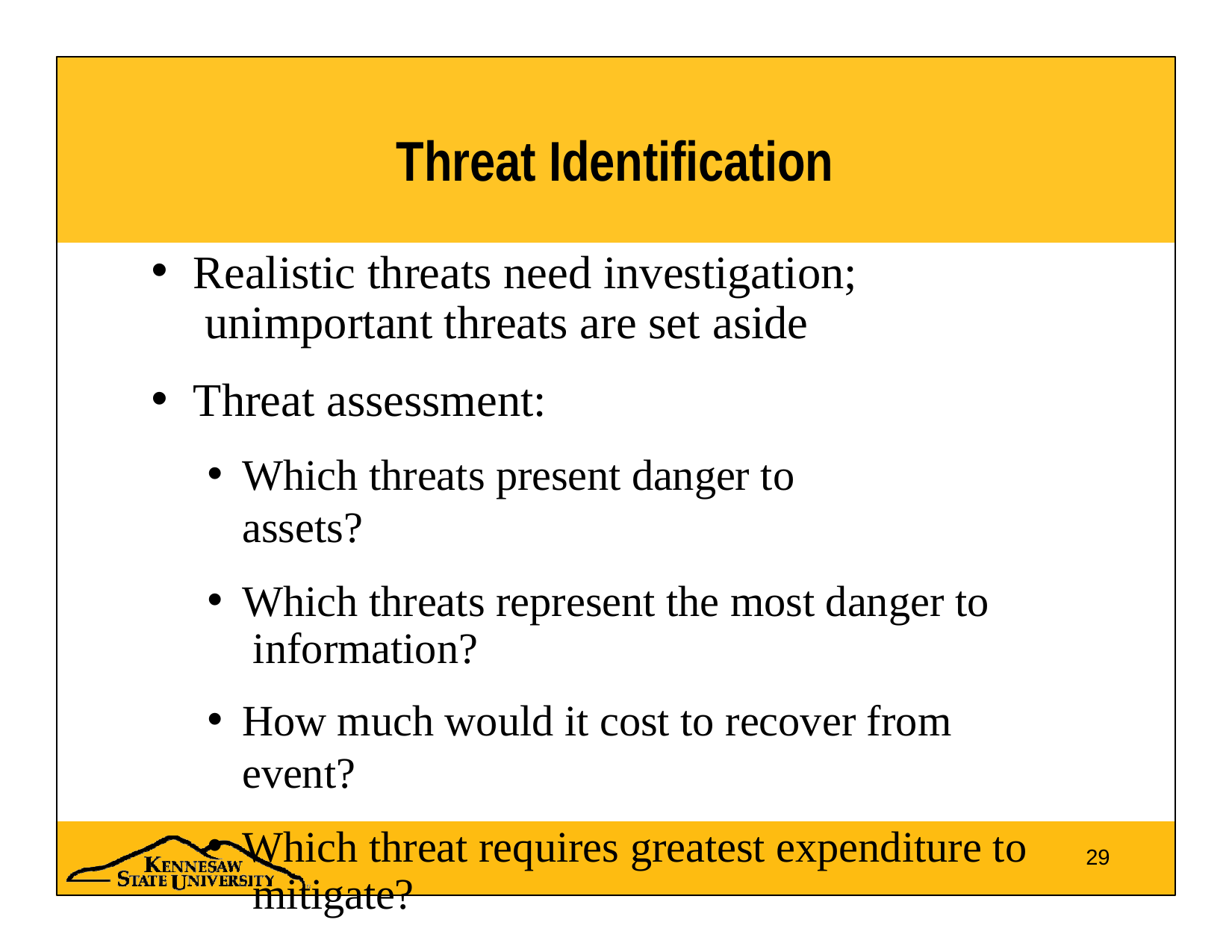

# Threat Identification
Realistic threats need investigation;  unimportant threats are set aside
Threat assessment:
Which threats present danger to assets?
Which threats represent the most danger to  information?
How much would it cost to recover from event?
Which threat requires greatest expenditure to  mitigate?

29